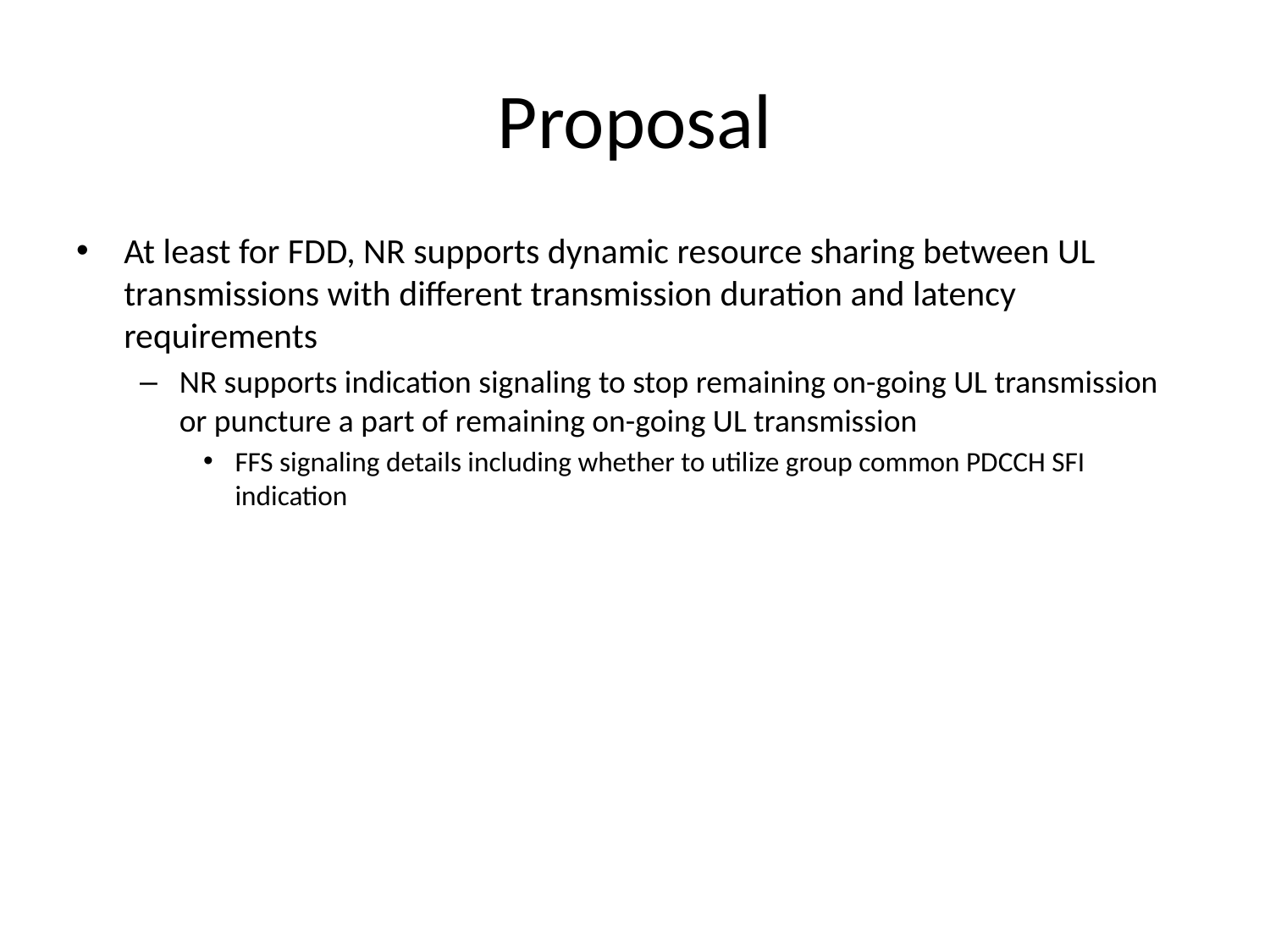

# Proposal
At least for FDD, NR supports dynamic resource sharing between UL transmissions with different transmission duration and latency requirements
NR supports indication signaling to stop remaining on-going UL transmission or puncture a part of remaining on-going UL transmission
FFS signaling details including whether to utilize group common PDCCH SFI indication